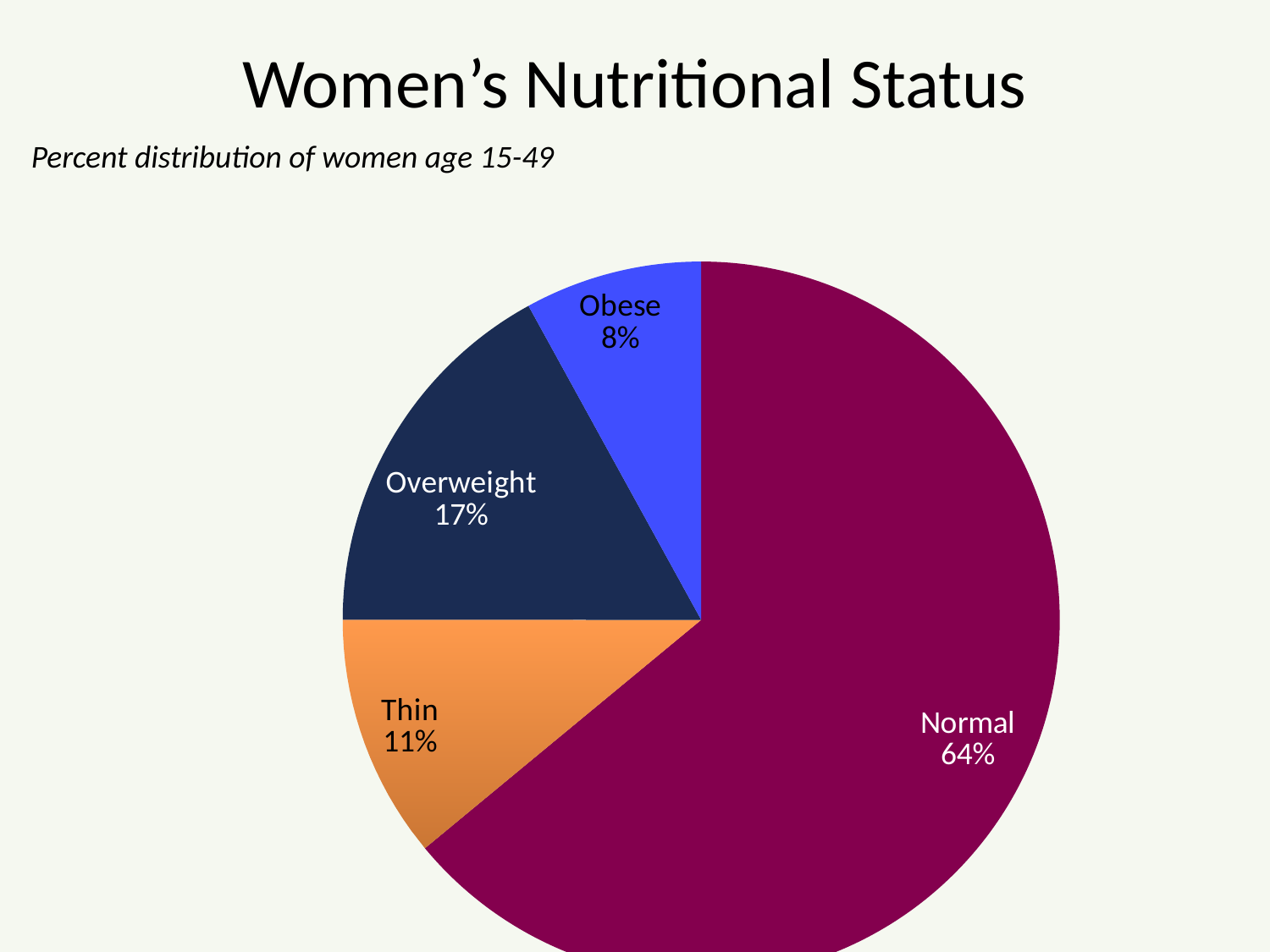

# Women’s Nutritional Status
Percent distribution of women age 15-49

### Chart

| Category | Sales |
|---|---|
| Normal | 64.0 |
| Thin | 11.0 |
| Overweight | 17.0 |
| Obese | 8.0 |